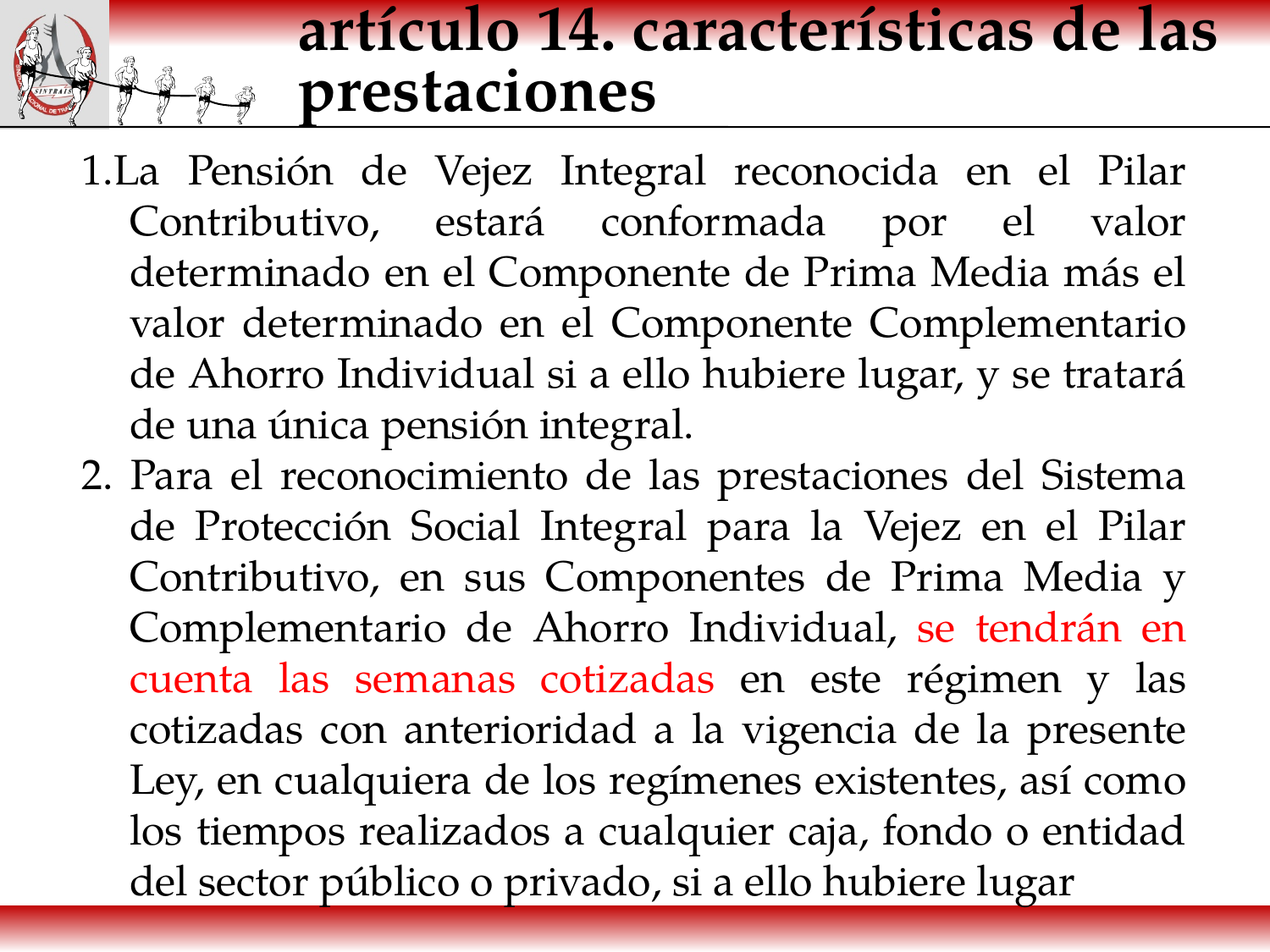

# artículo 14. características de las prestaciones
1.La Pensión de Vejez Integral reconocida en el Pilar Contributivo, estará conformada por el valor determinado en el Componente de Prima Media más el valor determinado en el Componente Complementario de Ahorro Individual si a ello hubiere lugar, y se tratará de una única pensión integral.
2. Para el reconocimiento de las prestaciones del Sistema de Protección Social Integral para la Vejez en el Pilar Contributivo, en sus Componentes de Prima Media y Complementario de Ahorro Individual, se tendrán en cuenta las semanas cotizadas en este régimen y las cotizadas con anterioridad a la vigencia de la presente Ley, en cualquiera de los regímenes existentes, así como los tiempos realizados a cualquier caja, fondo o entidad del sector público o privado, si a ello hubiere lugar